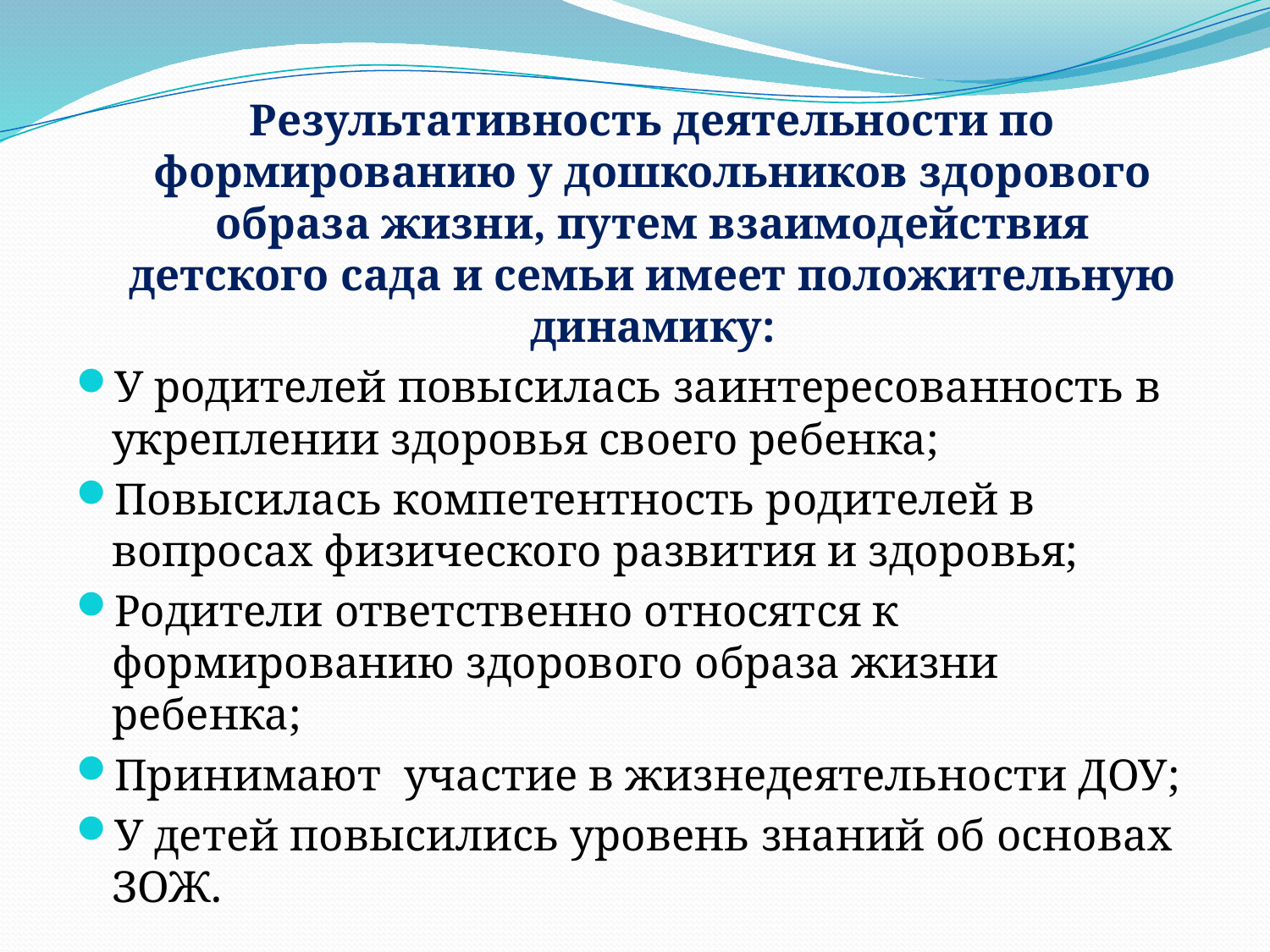

Результативность деятельности по формированию у дошкольников здорового образа жизни, путем взаимодействия детского сада и семьи имеет положительную динамику:
У родителей повысилась заинтересованность в укреплении здоровья своего ребенка;
Повысилась компетентность родителей в вопросах физического развития и здоровья;
Родители ответственно относятся к формированию здорового образа жизни ребенка;
Принимают  участие в жизнедеятельности ДОУ;
У детей повысились уровень знаний об основах ЗОЖ.